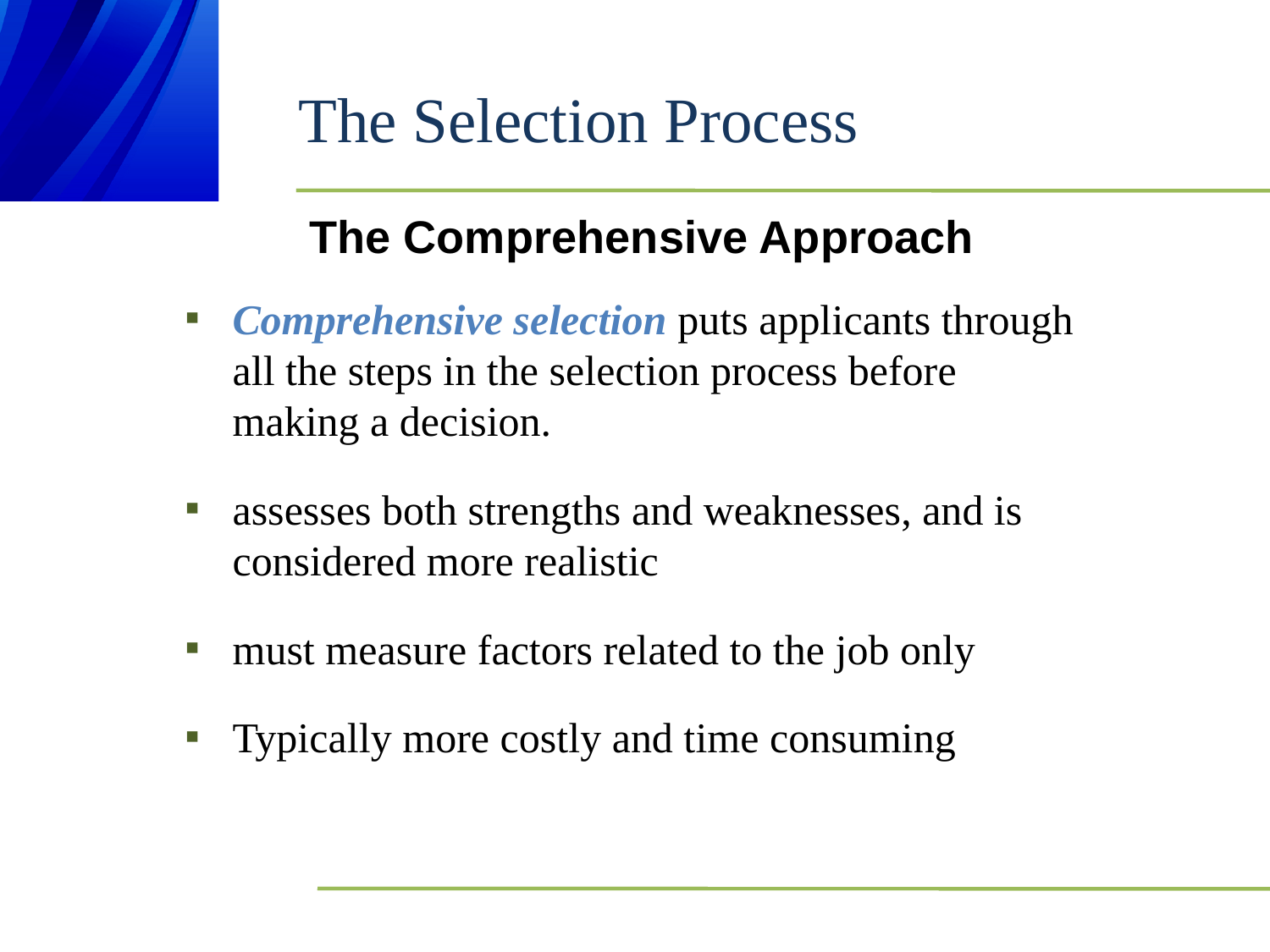

# The Selection Process
The Comprehensive Approach
Comprehensive selection puts applicants through all the steps in the selection process before making a decision.

assesses both strengths and weaknesses, and is considered more realistic

must measure factors related to the job only

Typically more costly and time consuming